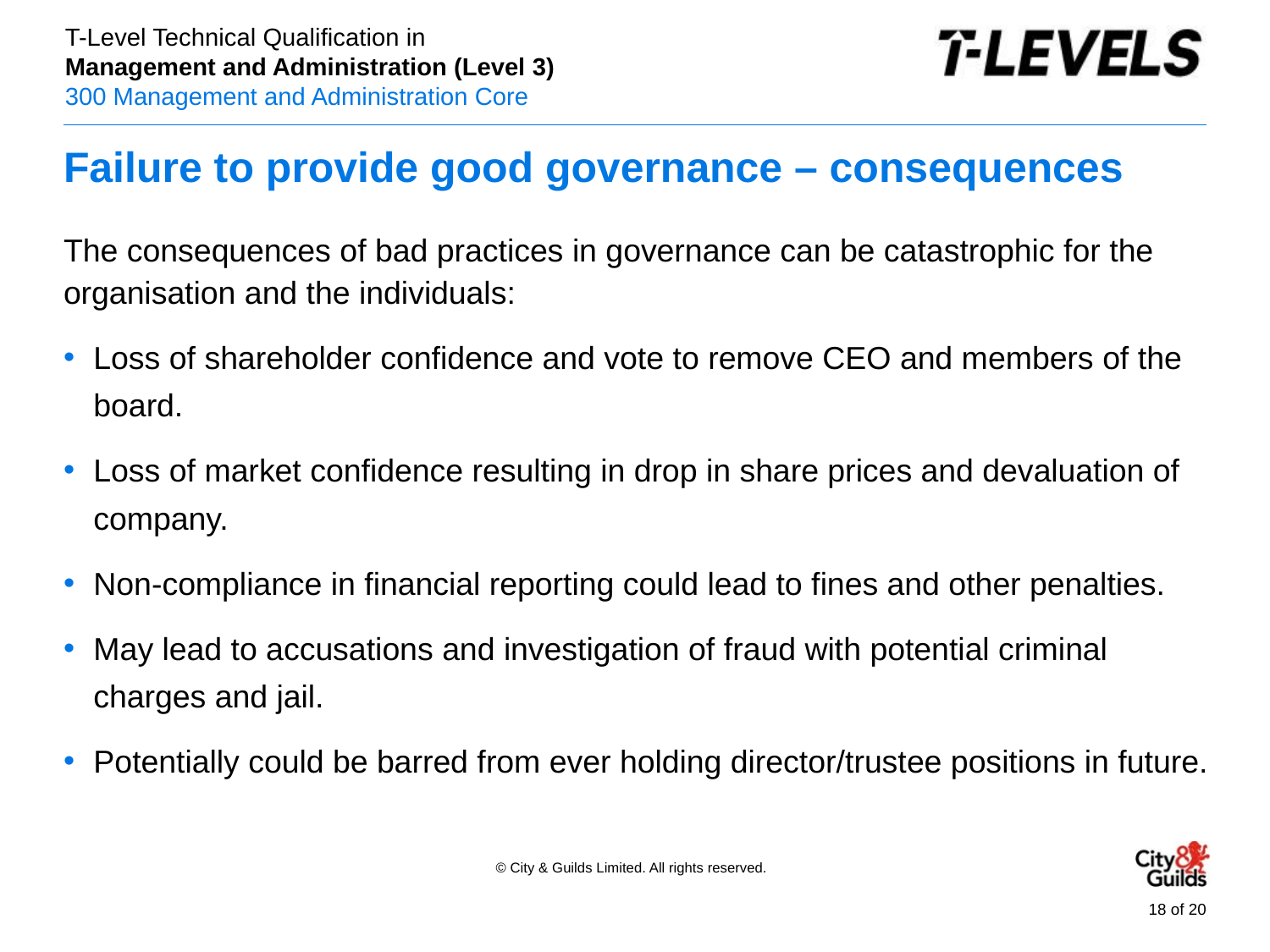

# Failure to provide good governance – consequences
The consequences of bad practices in governance can be catastrophic for the organisation and the individuals:
Loss of shareholder confidence and vote to remove CEO and members of the board.
Loss of market confidence resulting in drop in share prices and devaluation of company.
Non-compliance in financial reporting could lead to fines and other penalties.
May lead to accusations and investigation of fraud with potential criminal charges and jail.
Potentially could be barred from ever holding director/trustee positions in future.

.